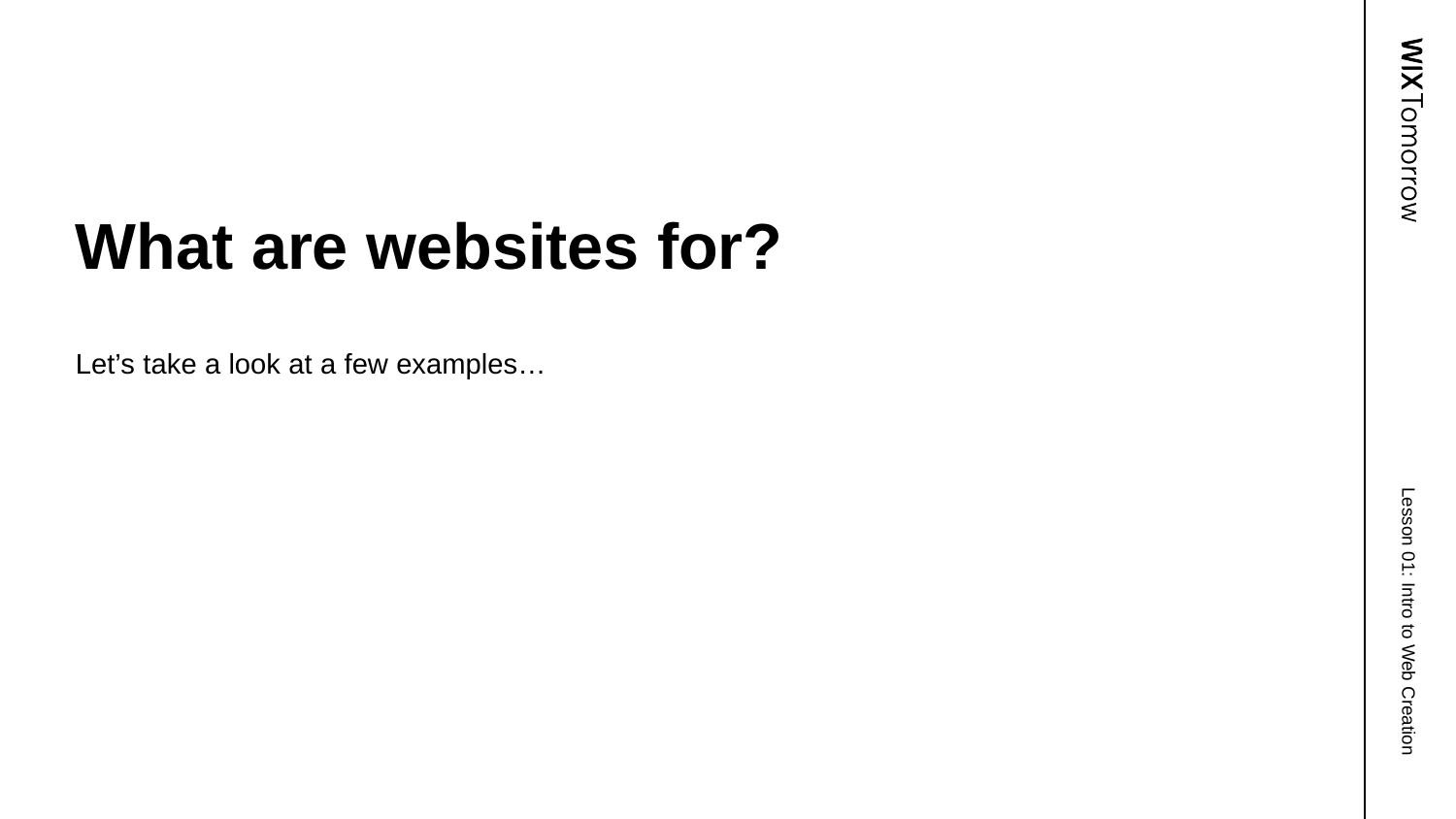

What are websites for?
Let’s take a look at a few examples…